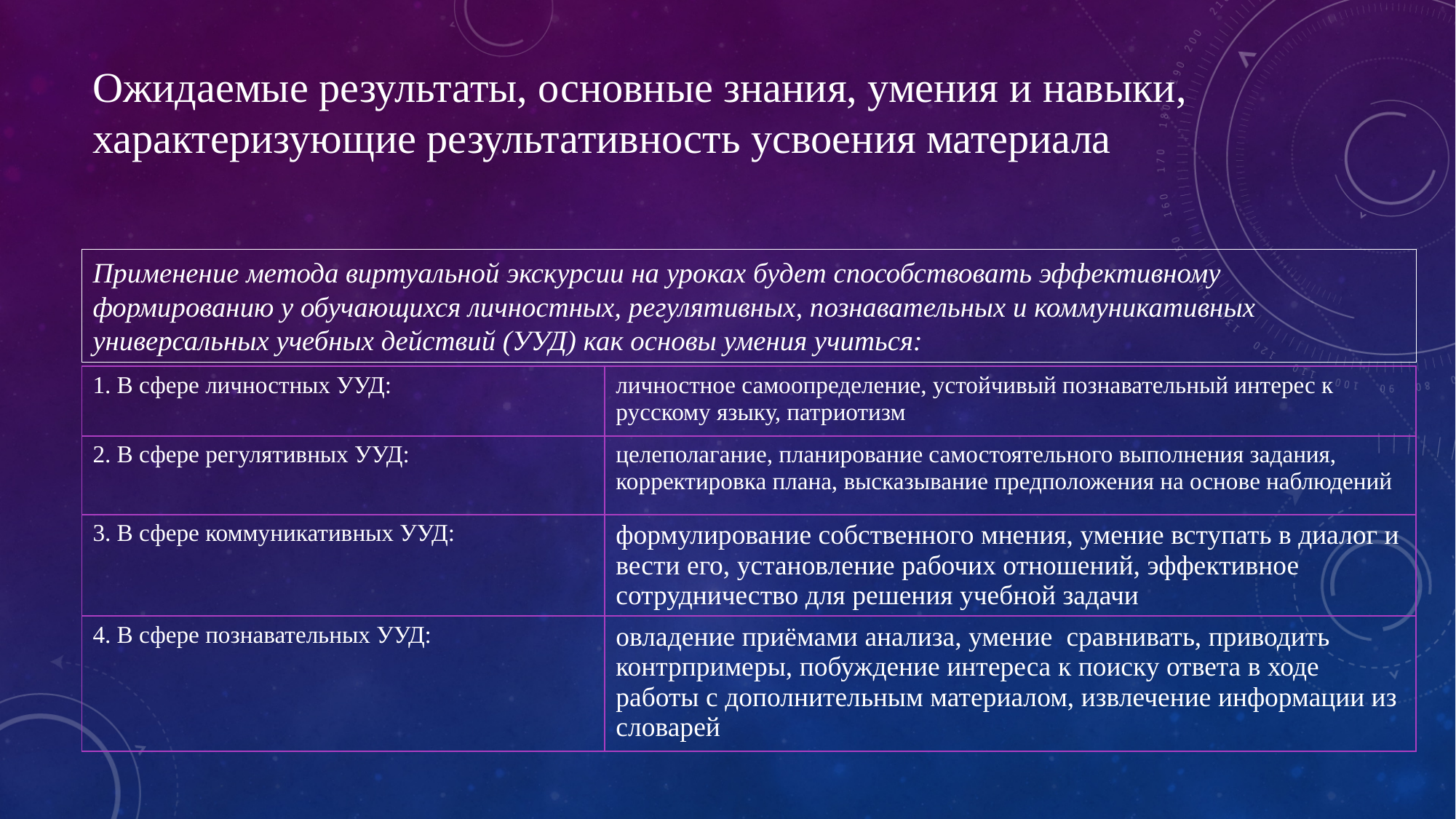

# Ожидаемые результаты, основные знания, умения и навыки, характеризующие результативность усвоения материала
Применение метода виртуальной экскурсии на уроках будет способствовать эффективному формированию у обучающихся личностных, регулятивных, познавательных и коммуникативных универсальных учебных действий (УУД) как основы умения учиться:

| 1. В сфере личностных УУД: | личностное самоопределение, устойчивый познавательный интерес к русскому языку, патриотизм |
| --- | --- |
| 2. В сфере регулятивных УУД: | целеполагание, планирование самостоятельного выполнения задания, корректировка плана, высказывание предположения на основе наблюдений |
| 3. В сфере коммуникативных УУД: | формулирование собственного мнения, умение вступать в диалог и вести его, установление рабочих отношений, эффективное сотрудничество для решения учебной задачи |
| 4. В сфере познавательных УУД: | овладение приёмами анализа, умение сравнивать, приводить контрпримеры, побуждение интереса к поиску ответа в ходе работы с дополнительным материалом, извлечение информации из словарей |